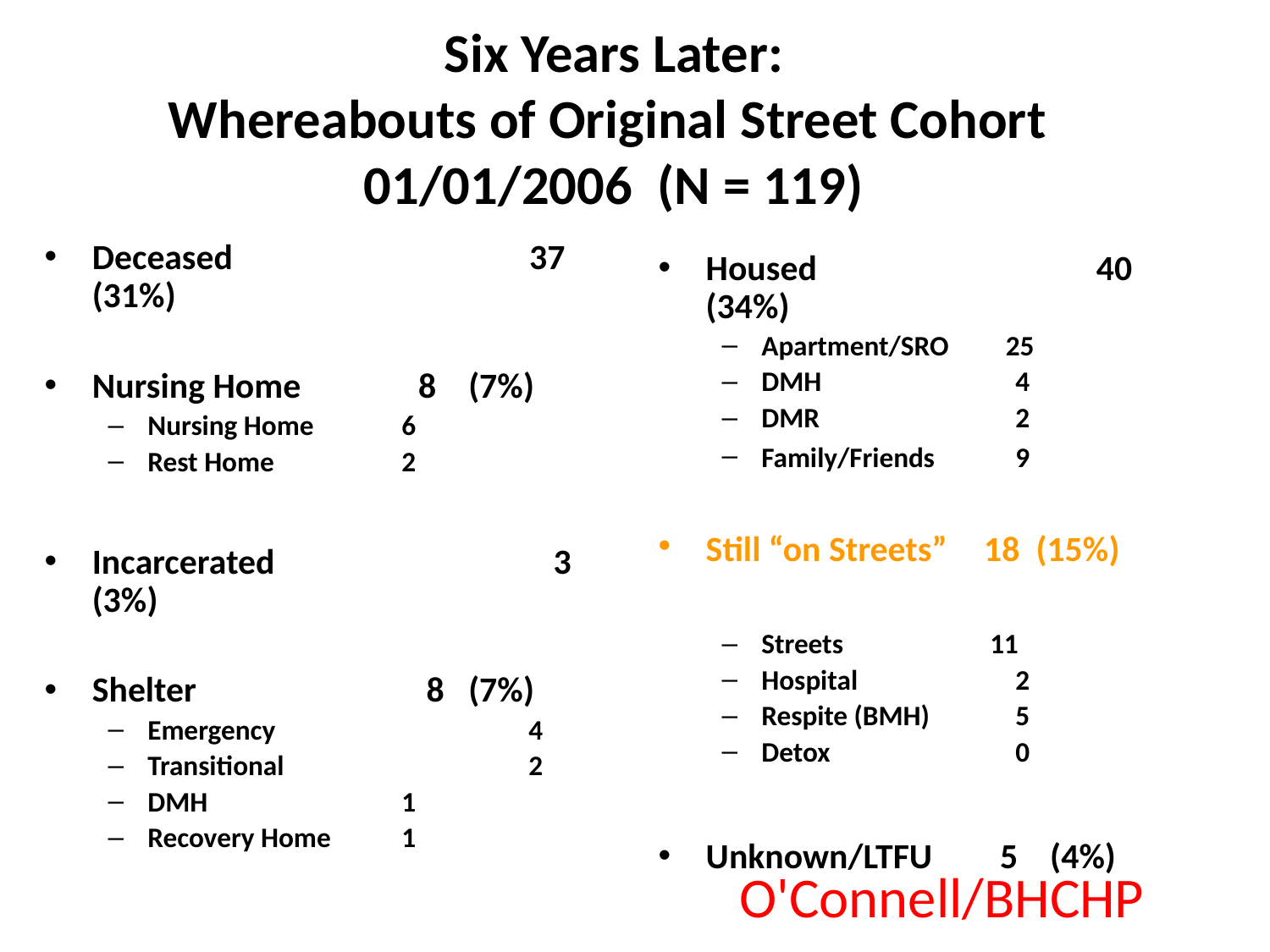

# Six Years Later: Whereabouts of Original Street Cohort 01/01/2006  (N = 119)
Deceased		       37  (31%)

Nursing Home	         8    (7%)
Nursing Home	6
Rest Home		2

Incarcerated		          3   (3%)

Shelter		          8   (7%)
Emergency		4
Transitional		2
DMH		1
Recovery Home	1

Housed     	                 40  (34%)
Apartment/SRO         25
DMH		4
DMR  		2
Family/Friends	9

Still “on Streets”	   18  (15%)
Streets 	                11
Hospital  		2
Respite (BMH)	5
Detox		0

Unknown/LTFU	     5    (4%)

O'Connell/BHCHP